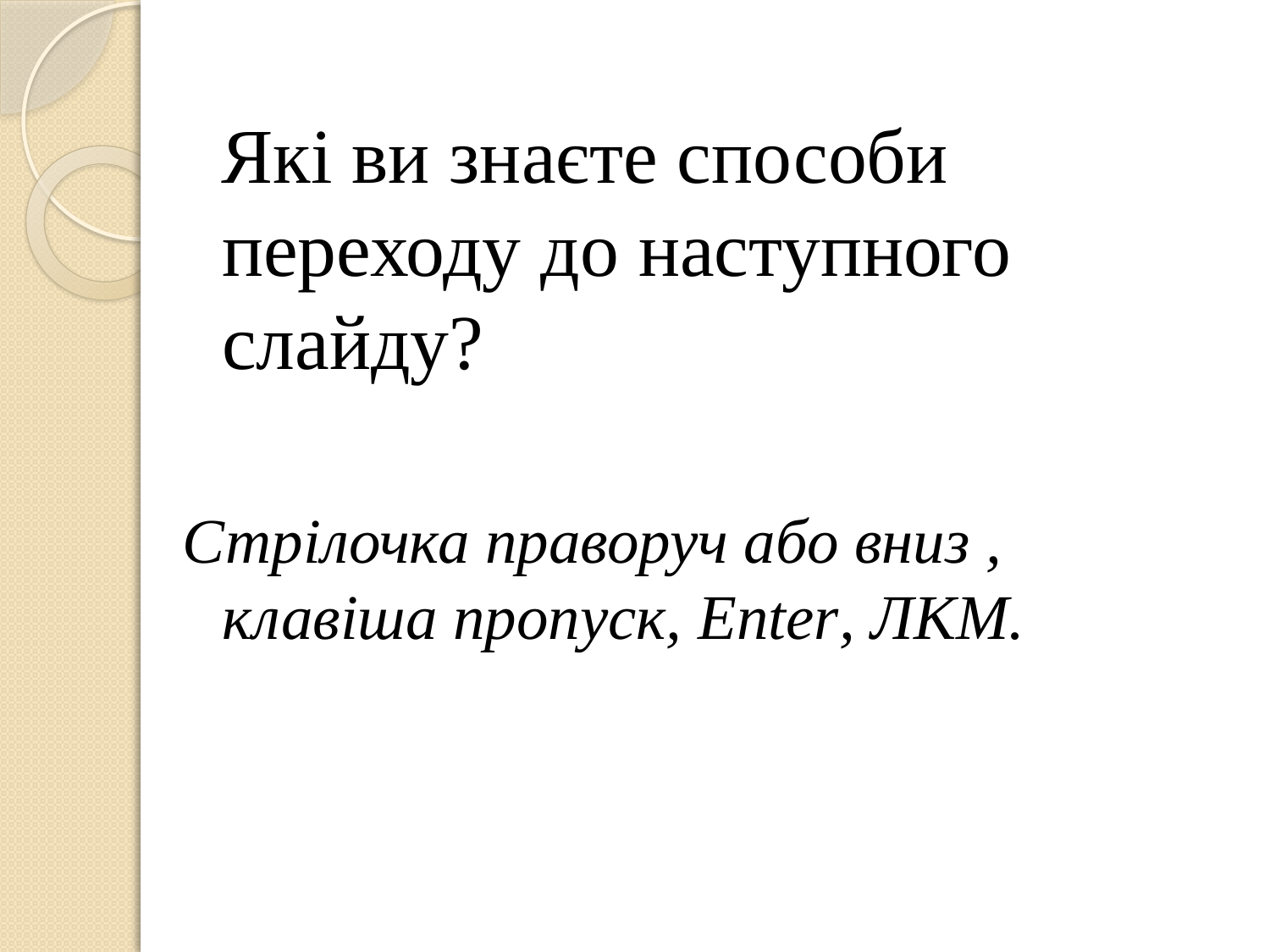

Які ви знаєте способи переходу до наступного слайду?

Стрілочка праворуч або вниз , клавіша пропуск, Enter, ЛКМ.